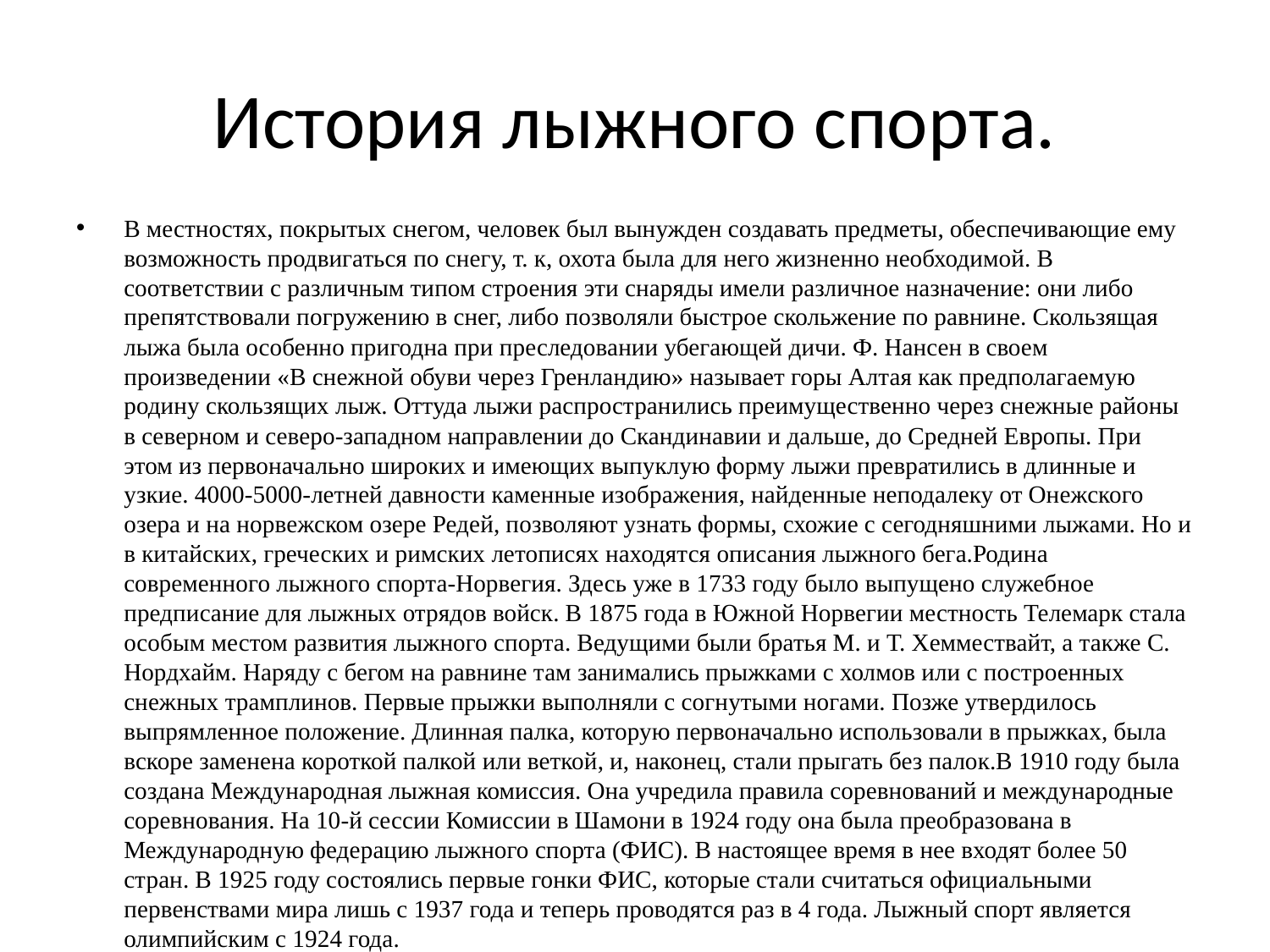

# История лыжного спорта.
В местностях, покрытых снегом, человек был вынужден создавать предметы, обеспечивающие ему возможность продвигаться по снегу, т. к, охота была для него жизненно необходимой. В соответствии с различным типом строения эти снаряды имели различное назначение: они либо препятствовали погружению в снег, либо позволяли быстрое скольжение по равнине. Скользящая лыжа была особенно пригодна при преследовании убегающей дичи. Ф. Нансен в своем произведении «В снежной обуви через Гренландию» называет горы Алтая как предполагаемую родину скользящих лыж. Оттуда лыжи распространились преимущественно через снежные районы в северном и северо-западном направлении до Скандинавии и дальше, до Средней Европы. При этом из первоначально широких и имеющих выпуклую форму лыжи превратились в длинные и узкие. 4000-5000-летней давности каменные изображения, найденные неподалеку от Онежского озера и на норвежском озере Редей, позволяют узнать формы, схожие с сегодняшними лыжами. Но и в китайских, греческих и римских летописях находятся описания лыжного бега.Родина современного лыжного спорта-Норвегия. Здесь уже в 1733 году было выпущено служебное предписание для лыжных отрядов войск. В 1875 года в Южной Норвегии местность Телемарк стала особым местом развития лыжного спорта. Ведущими были братья М. и Т. Хеммествайт, а также С. Нордхайм. Наряду с бегом на равнине там занимались прыжками с холмов или с построенных снежных трамплинов. Первые прыжки выполняли с согнутыми ногами. Позже утвердилось выпрямленное положение. Длинная палка, которую первоначально использовали в прыжках, была вскоре заменена короткой палкой или веткой, и, наконец, стали прыгать без палок.В 1910 году была создана Международная лыжная комиссия. Она учредила правила соревнований и международные соревнования. На 10-й сессии Комиссии в Шамони в 1924 году она была преобразована в Международную федерацию лыжного спорта (ФИС). В настоящее время в нее входят более 50 стран. В 1925 году состоялись первые гонки ФИС, которые стали считаться официальными первенствами мира лишь с 1937 года и теперь проводятся раз в 4 года. Лыжный спорт является олимпийским с 1924 года.